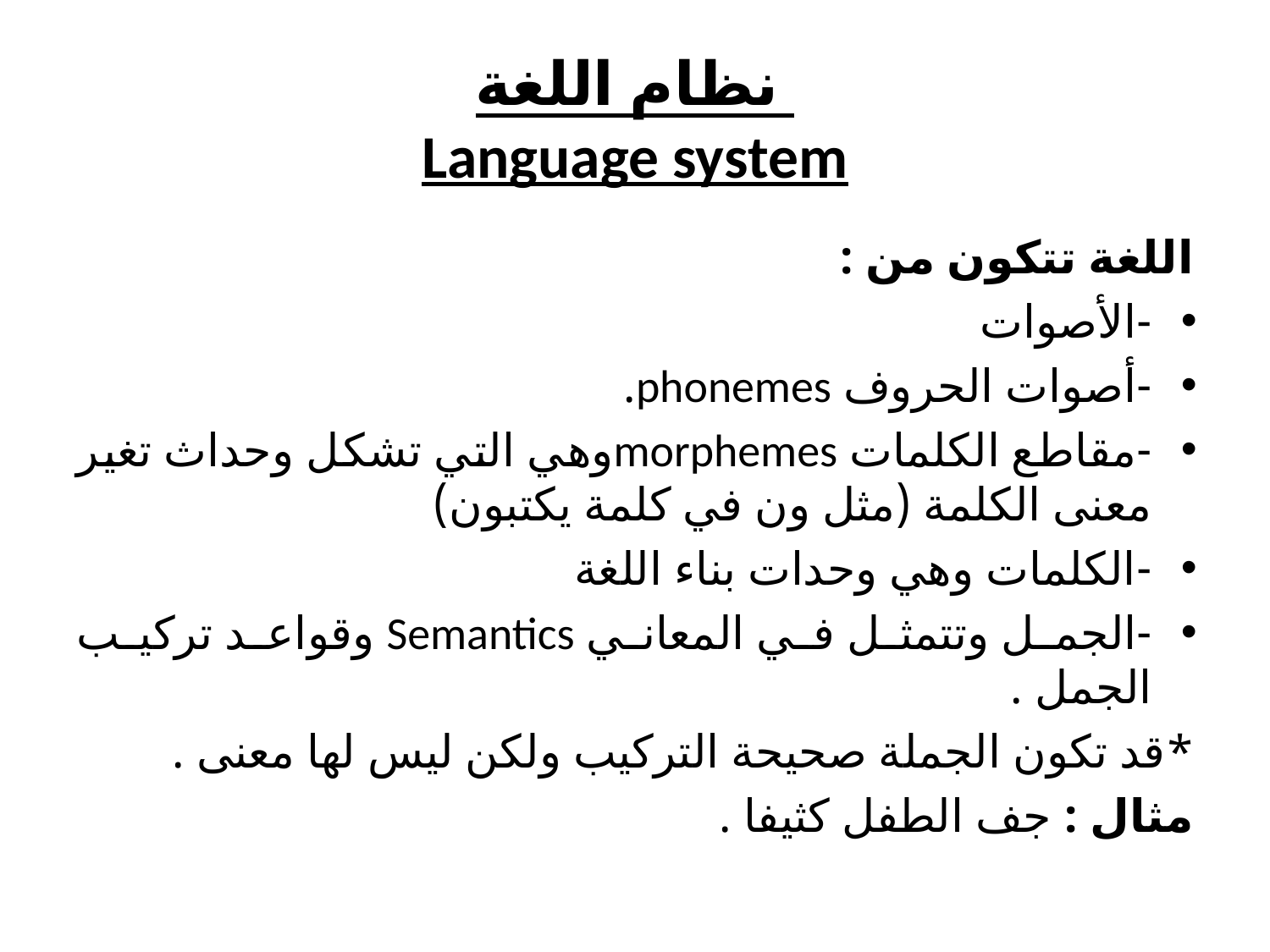

# نظام اللغة Language system
اللغة تتكون من :
-الأصوات
-أصوات الحروف phonemes.
-مقاطع الكلمات morphemesوهي التي تشكل وحداث تغير معنى الكلمة (مثل ون في كلمة يكتبون)
-الكلمات وهي وحدات بناء اللغة
-الجمل وتتمثل في المعاني Semantics وقواعد تركيب الجمل .
*قد تكون الجملة صحيحة التركيب ولكن ليس لها معنى .
مثال : جف الطفل كثيفا .